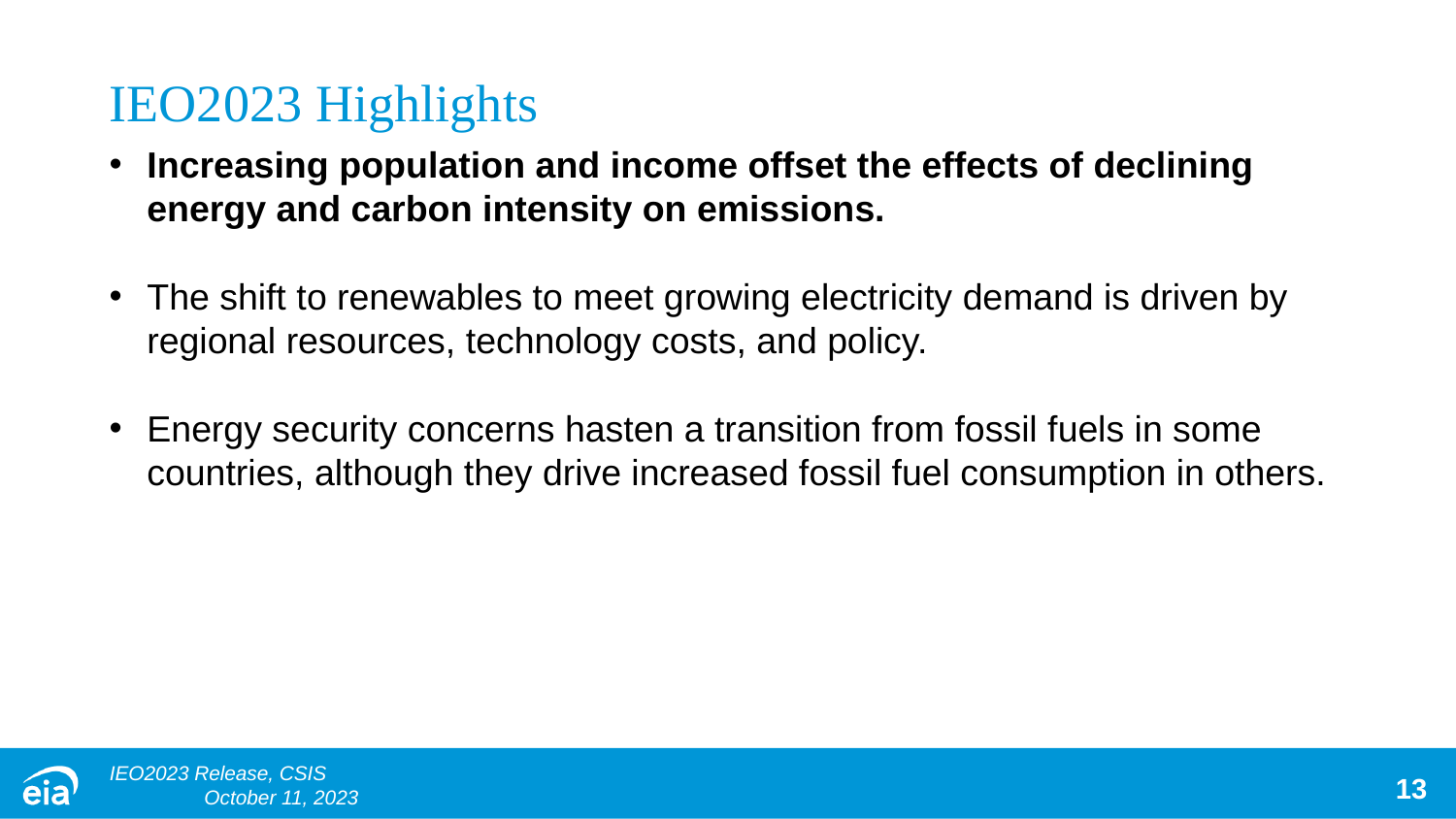

# IEO2023 Highlights
Increasing population and income offset the effects of declining energy and carbon intensity on emissions.
The shift to renewables to meet growing electricity demand is driven by regional resources, technology costs, and policy.
Energy security concerns hasten a transition from fossil fuels in some countries, although they drive increased fossil fuel consumption in others.
IEO2023 Release, CSIS                                                      October 11, 2023
13